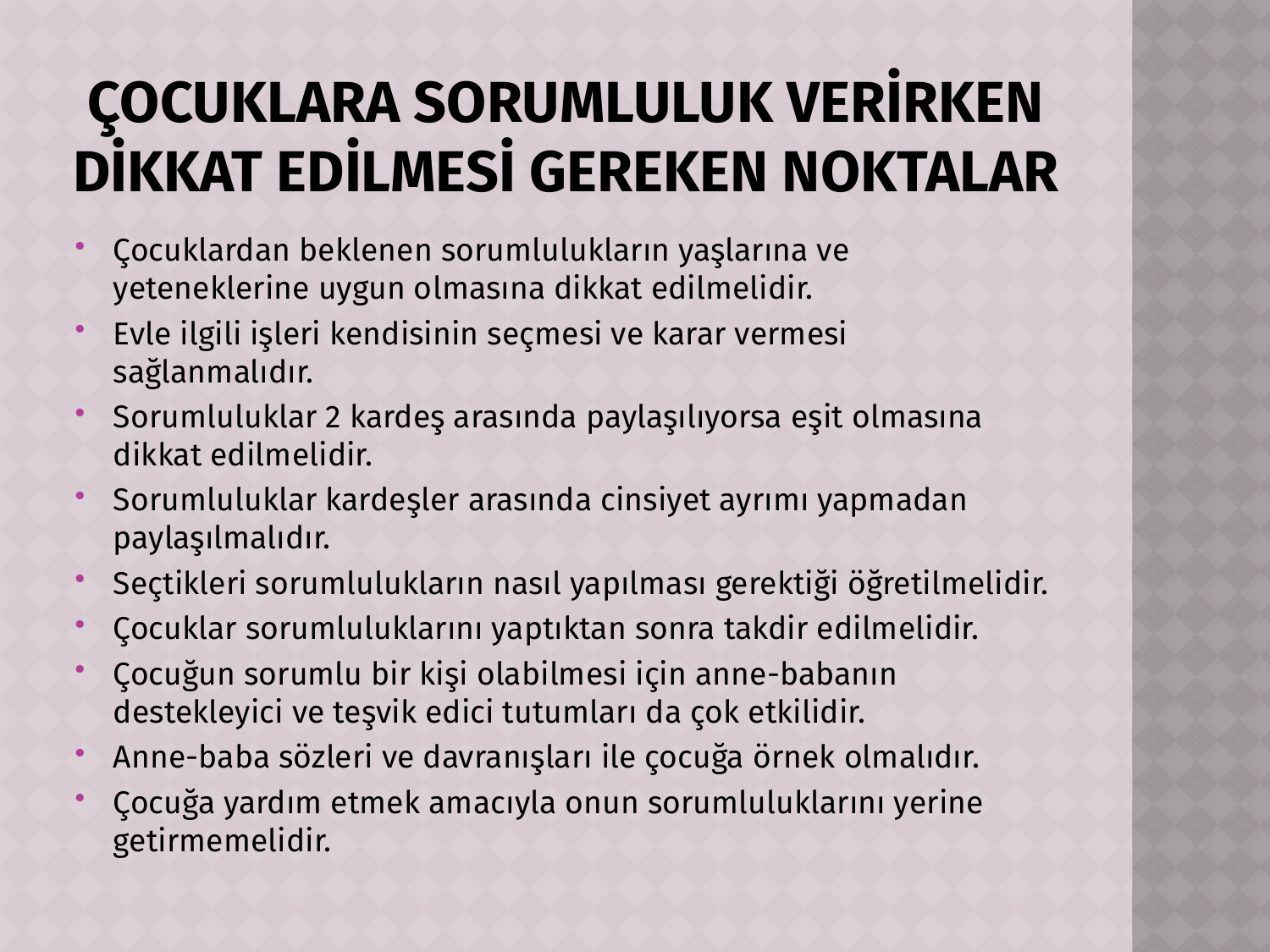

# ÇOCUKLARA SORUMLULUK VERİRKEN DİKKAT EDİLMESİ GEREKEN NOKTALAR
Çocuklardan beklenen sorumlulukların yaşlarına ve yeteneklerine uygun olmasına dikkat edilmelidir.
Evle ilgili işleri kendisinin seçmesi ve karar vermesi sağlanmalıdır.
Sorumluluklar 2 kardeş arasında paylaşılıyorsa eşit olmasına dikkat edilmelidir.
Sorumluluklar kardeşler arasında cinsiyet ayrımı yapmadan paylaşılmalıdır.
Seçtikleri sorumlulukların nasıl yapılması gerektiği öğretilmelidir.
Çocuklar sorumluluklarını yaptıktan sonra takdir edilmelidir.
Çocuğun sorumlu bir kişi olabilmesi için anne-babanın destekleyici ve teşvik edici tutumları da çok etkilidir.
Anne-baba sözleri ve davranışları ile çocuğa örnek olmalıdır.
Çocuğa yardım etmek amacıyla onun sorumluluklarını yerine getirmemelidir.